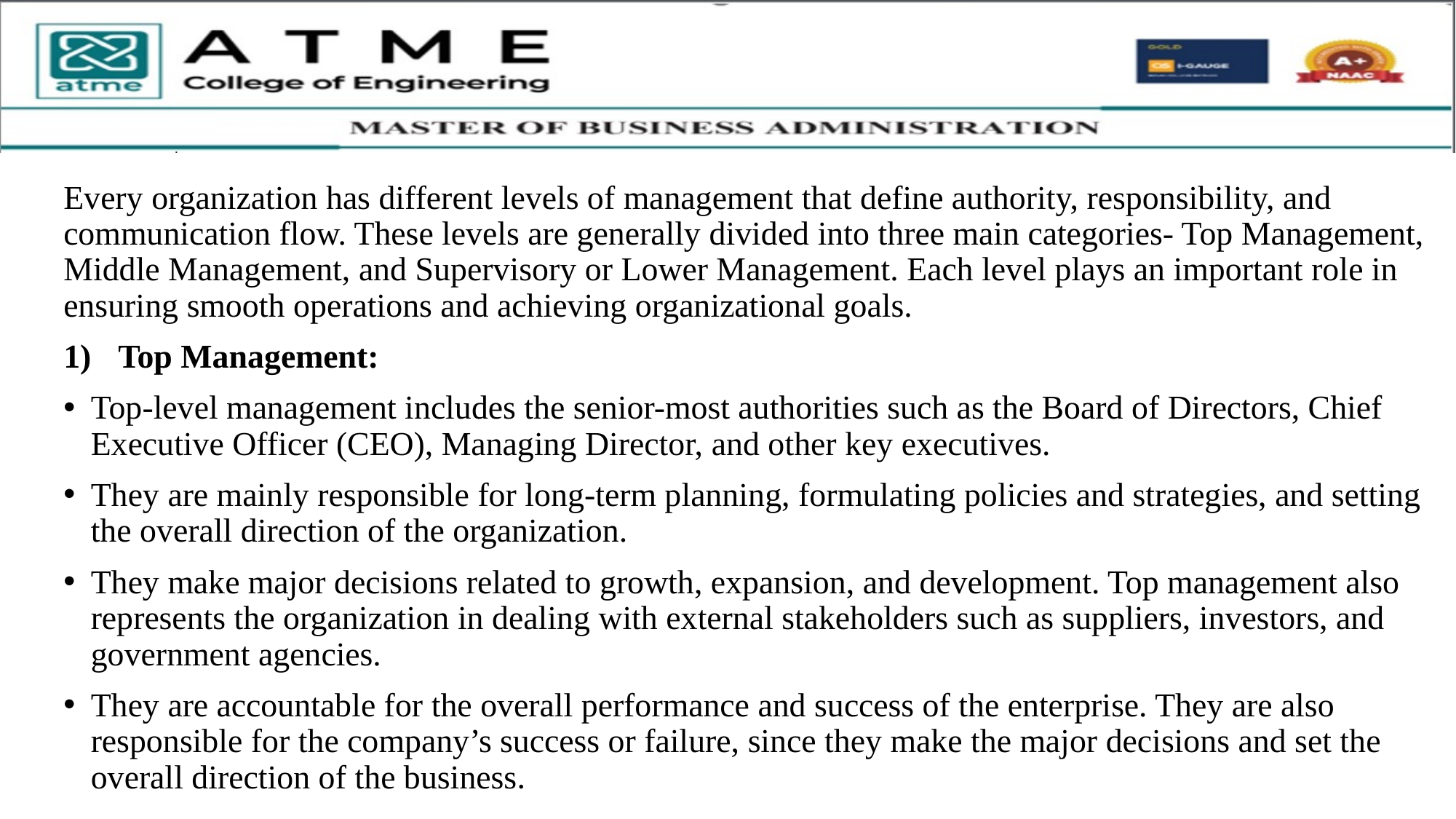

Every organization has different levels of management that define authority, responsibility, and communication flow. These levels are generally divided into three main categories- Top Management, Middle Management, and Supervisory or Lower Management. Each level plays an important role in ensuring smooth operations and achieving organizational goals.
Top Management:
Top-level management includes the senior-most authorities such as the Board of Directors, Chief Executive Officer (CEO), Managing Director, and other key executives.
They are mainly responsible for long-term planning, formulating policies and strategies, and setting the overall direction of the organization.
They make major decisions related to growth, expansion, and development. Top management also represents the organization in dealing with external stakeholders such as suppliers, investors, and government agencies.
They are accountable for the overall performance and success of the enterprise. They are also responsible for the company’s success or failure, since they make the major decisions and set the overall direction of the business.